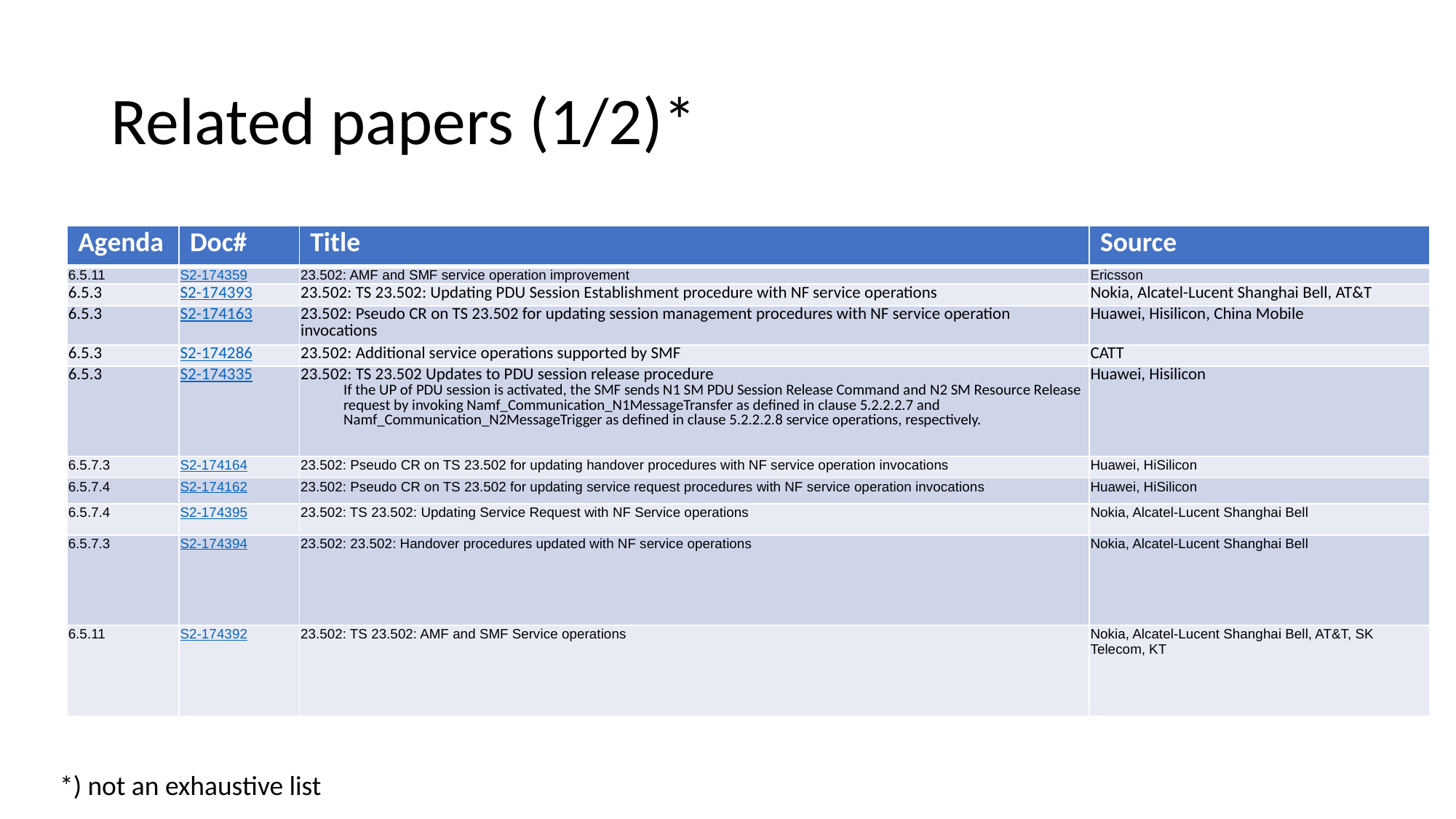

# Related papers (1/2)*
| Agenda | Doc# | Title | Source |
| --- | --- | --- | --- |
| 6.5.11 | S2-174359 | 23.502: AMF and SMF service operation improvement | Ericsson |
| 6.5.3 | S2-174393 | 23.502: TS 23.502: Updating PDU Session Establishment procedure with NF service operations | Nokia, Alcatel-Lucent Shanghai Bell, AT&T |
| 6.5.3 | S2-174163 | 23.502: Pseudo CR on TS 23.502 for updating session management procedures with NF service operation invocations | Huawei, Hisilicon, China Mobile |
| 6.5.3 | S2-174286 | 23.502: Additional service operations supported by SMF | CATT |
| 6.5.3 | S2-174335 | 23.502: TS 23.502 Updates to PDU session release procedure If the UP of PDU session is activated, the SMF sends N1 SM PDU Session Release Command and N2 SM Resource Release request by invoking Namf\_Communication\_N1MessageTransfer as defined in clause 5.2.2.2.7 and Namf\_Communication\_N2MessageTrigger as defined in clause 5.2.2.2.8 service operations, respectively. | Huawei, Hisilicon |
| 6.5.7.3 | S2-174164 | 23.502: Pseudo CR on TS 23.502 for updating handover procedures with NF service operation invocations | Huawei, HiSilicon |
| 6.5.7.4 | S2-174162 | 23.502: Pseudo CR on TS 23.502 for updating service request procedures with NF service operation invocations | Huawei, HiSilicon |
| 6.5.7.4 | S2-174395 | 23.502: TS 23.502: Updating Service Request with NF Service operations | Nokia, Alcatel-Lucent Shanghai Bell |
| 6.5.7.3 | S2-174394 | 23.502: 23.502: Handover procedures updated with NF service operations | Nokia, Alcatel-Lucent Shanghai Bell |
| 6.5.11 | S2-174392 | 23.502: TS 23.502: AMF and SMF Service operations | Nokia, Alcatel-Lucent Shanghai Bell, AT&T, SK Telecom, KT |
*) not an exhaustive list